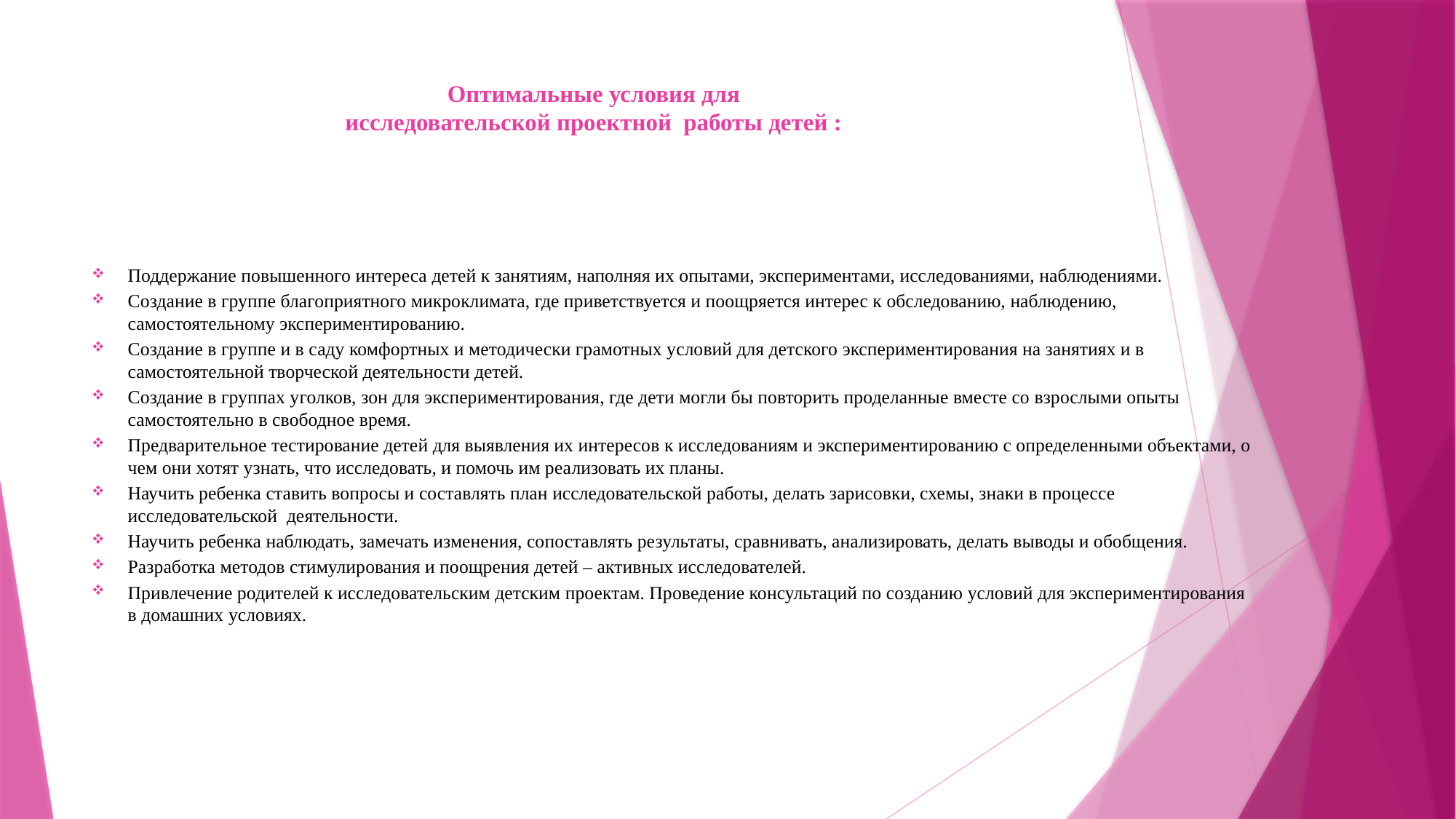

# Оптимальные условия для исследовательской проектной  работы детей :
Поддержание повышенного интереса детей к занятиям, наполняя их опытами, экспериментами, исследованиями, наблюдениями.
Создание в группе благоприятного микроклимата, где приветствуется и поощряется интерес к обследованию, наблюдению, самостоятельному экспериментированию.
Создание в группе и в саду комфортных и методически грамотных условий для детского экспериментирования на занятиях и в самостоятельной творческой деятельности детей.
Создание в группах уголков, зон для экспериментирования, где дети могли бы повторить проделанные вместе со взрослыми опыты самостоятельно в свободное время.
Предварительное тестирование детей для выявления их интересов к исследованиям и экспериментированию с определенными объектами, о чем они хотят узнать, что исследовать, и помочь им реализовать их планы.
Научить ребенка ставить вопросы и составлять план исследовательской работы, делать зарисовки, схемы, знаки в процессе исследовательской  деятельности.
Научить ребенка наблюдать, замечать изменения, сопоставлять результаты, сравнивать, анализировать, делать выводы и обобщения.
Разработка методов стимулирования и поощрения детей – активных исследователей.
Привлечение родителей к исследовательским детским проектам. Проведение консультаций по созданию условий для экспериментирования в домашних условиях.